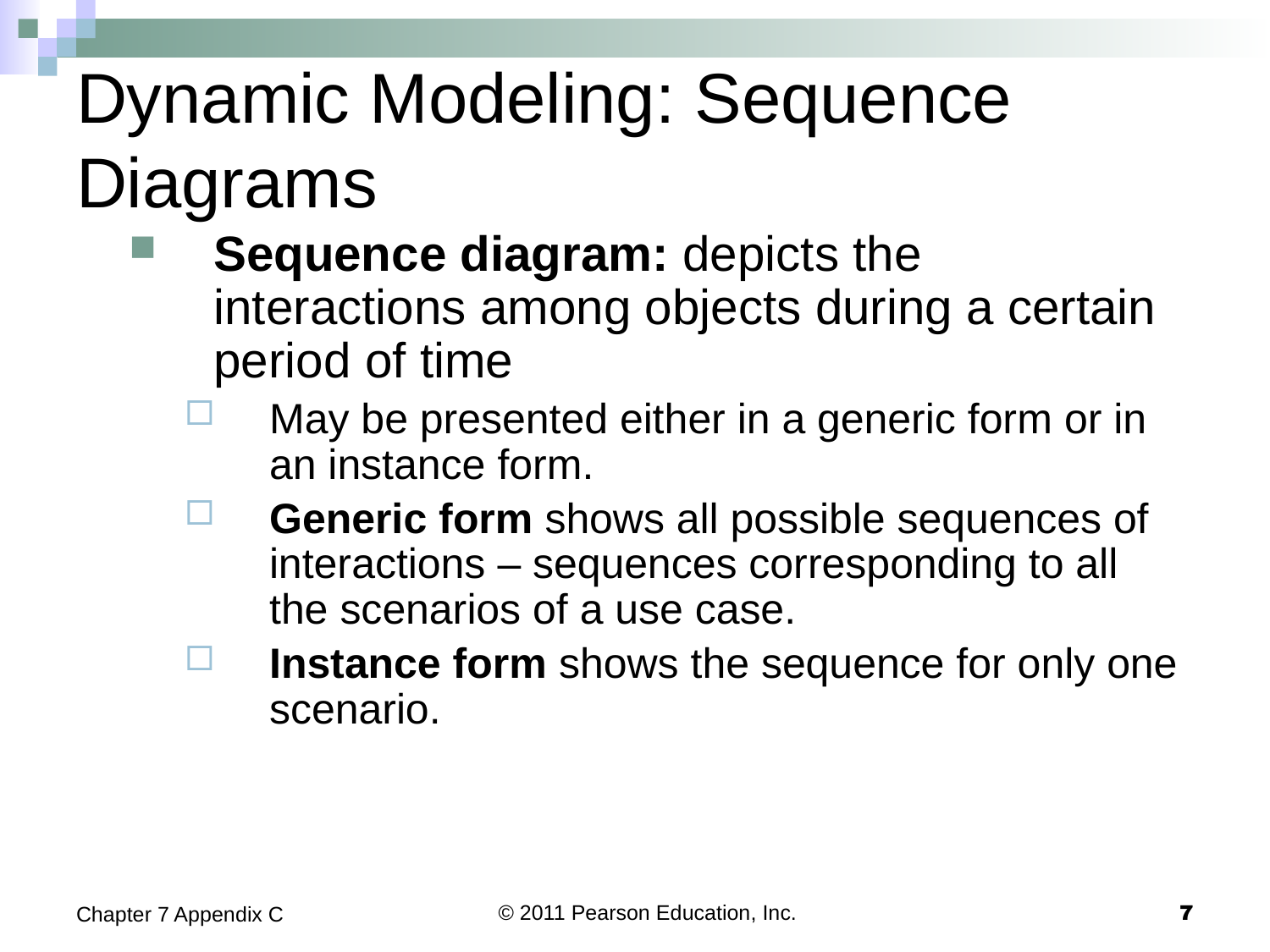

# Dynamic Modeling: Sequence Diagrams
Sequence diagram: depicts the interactions among objects during a certain period of time
May be presented either in a generic form or in an instance form.
Generic form shows all possible sequences of interactions – sequences corresponding to all the scenarios of a use case.
Instance form shows the sequence for only one scenario.
Chapter 7 Appendix C
© 2011 Pearson Education, Inc.
7